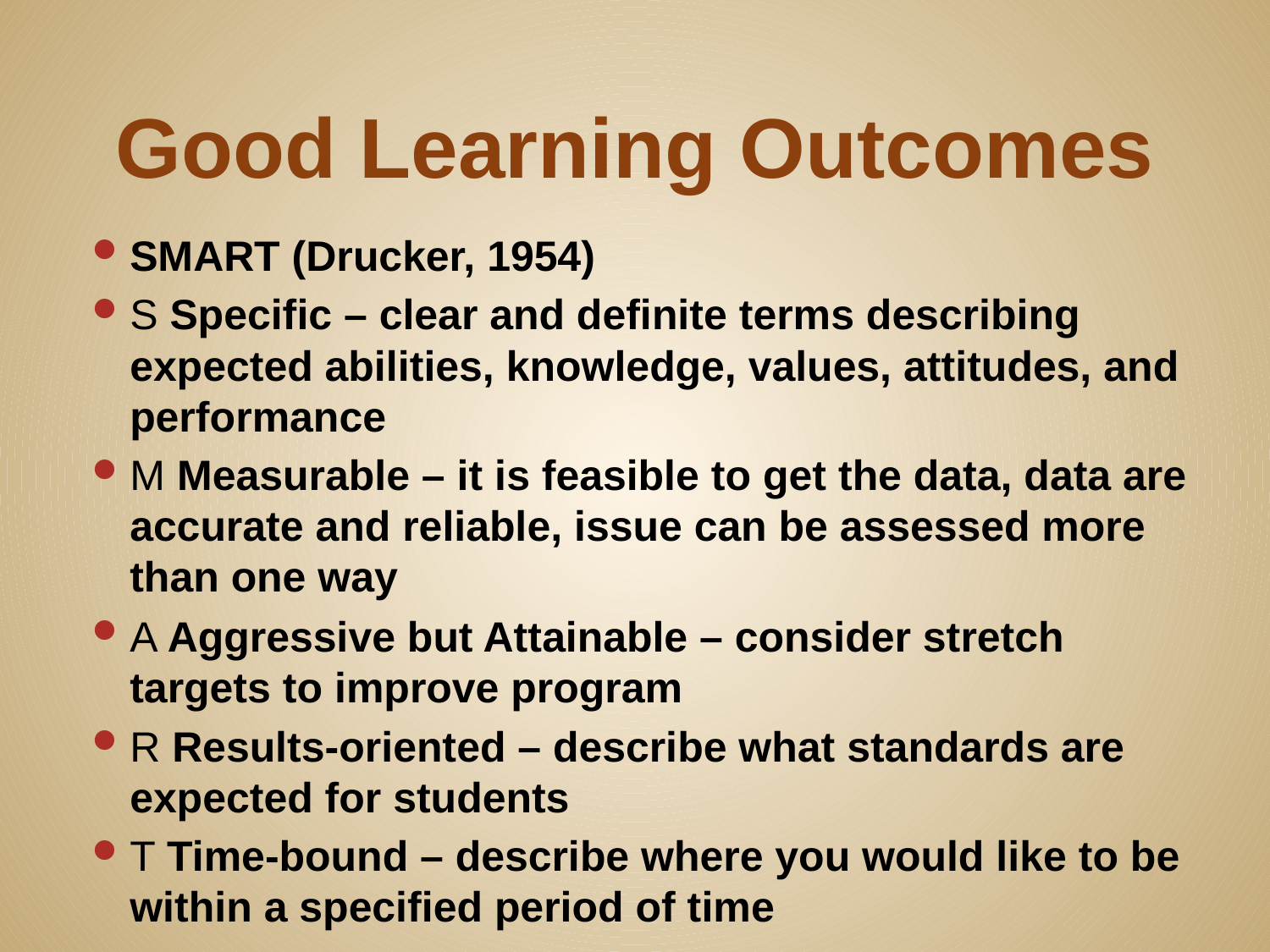

# Good Learning Outcomes
SMART (Drucker, 1954)
S Specific – clear and definite terms describing expected abilities, knowledge, values, attitudes, and performance
M Measurable – it is feasible to get the data, data are accurate and reliable, issue can be assessed more than one way
A Aggressive but Attainable – consider stretch targets to improve program
R Results-oriented – describe what standards are expected for students
T Time-bound – describe where you would like to be within a specified period of time